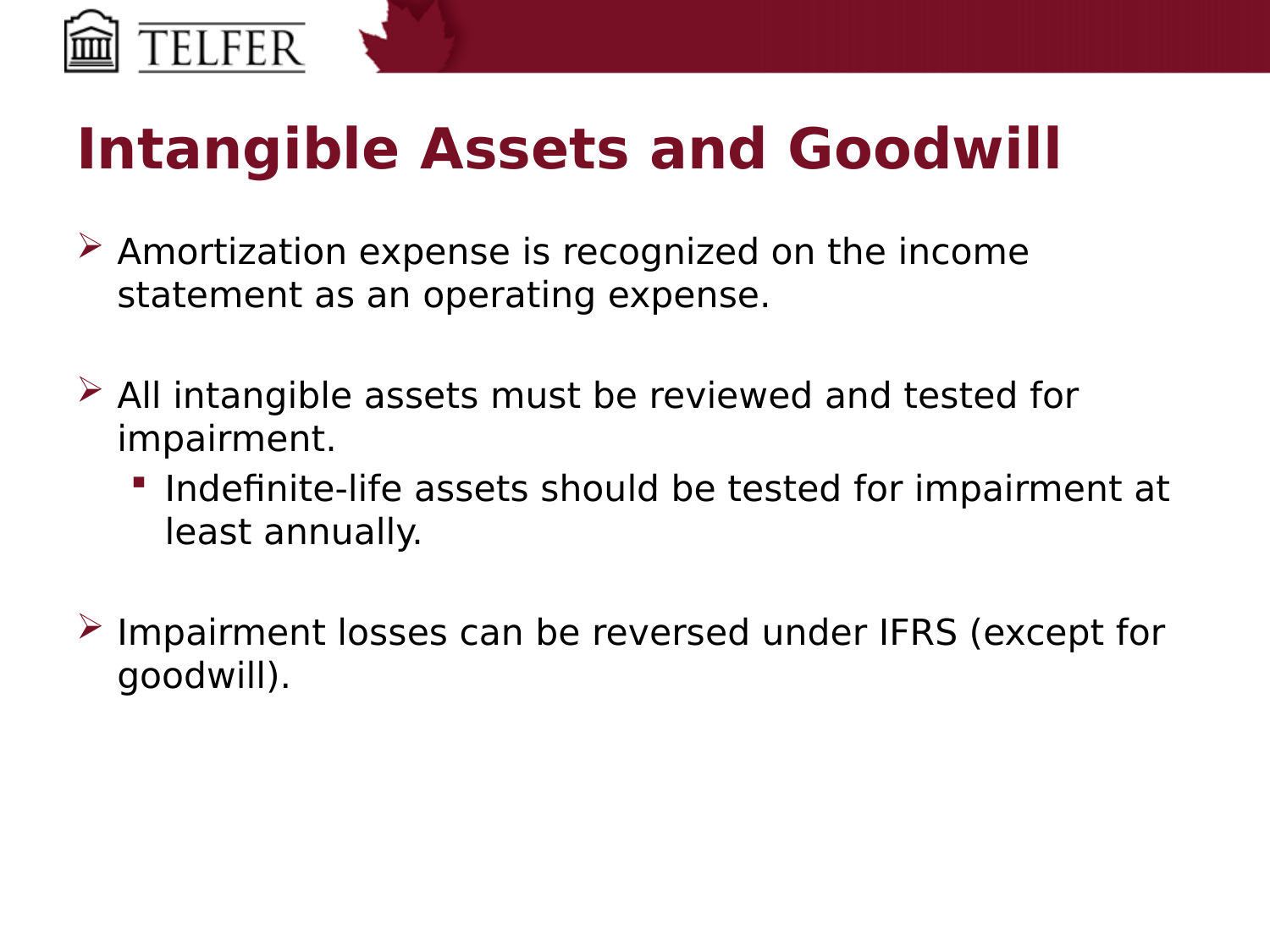

# Intangible Assets and Goodwill
Amortization expense is recognized on the income statement as an operating expense.

All intangible assets must be reviewed and tested for impairment.
Indefinite-life assets should be tested for impairment at least annually.

Impairment losses can be reversed under IFRS (except for goodwill).